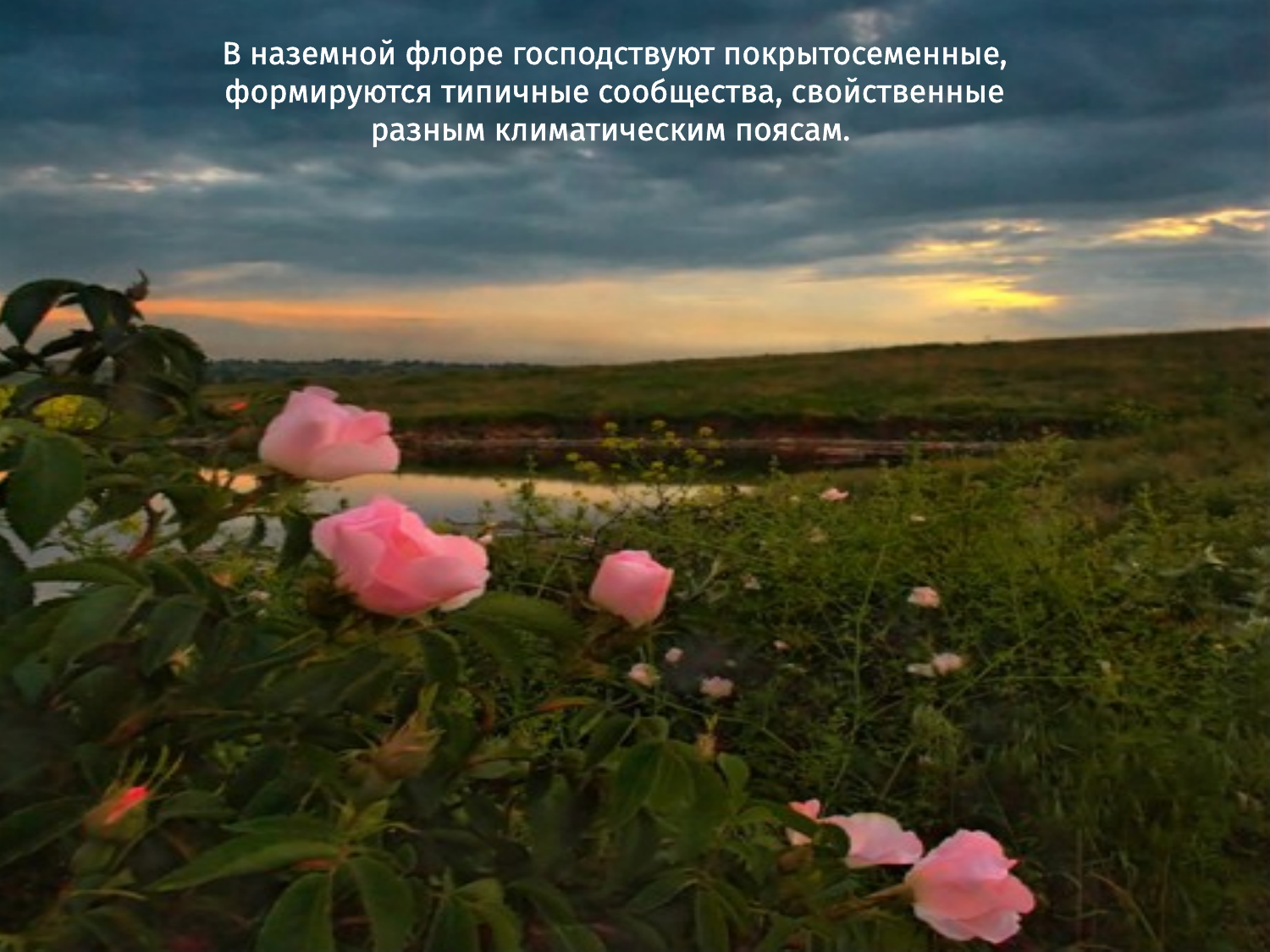

В наземной флоре господствуют покрытосеменные, формируются типичные сообщества, свойственные разным климатическим поясам.